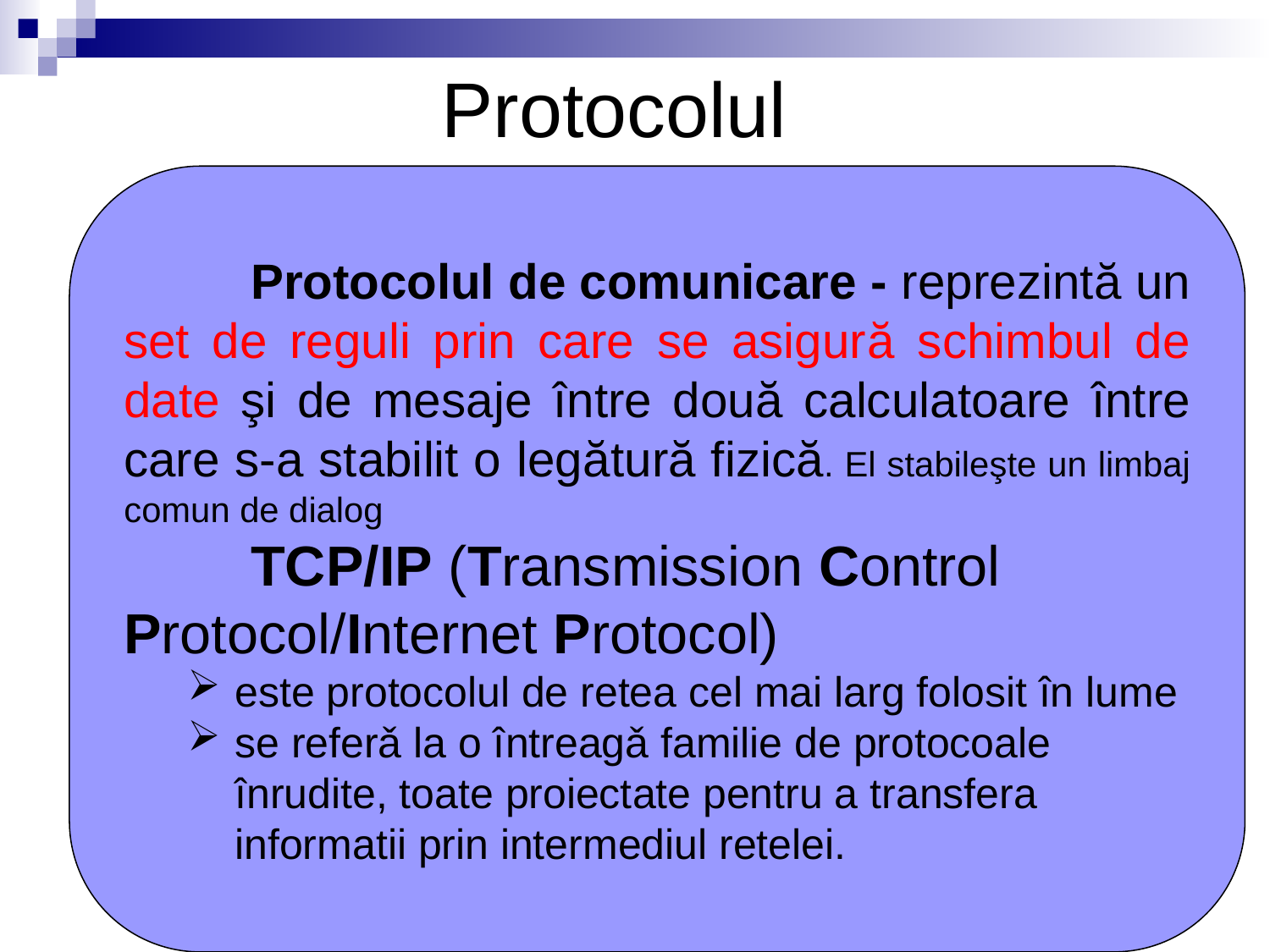

# Protocolul
	Protocolul de comunicare - reprezintă un set de reguli prin care se asigură schimbul de date şi de mesaje între două calculatoare între care s-a stabilit o legătură fizică. El stabileşte un limbaj comun de dialog
	TCP/IP (Transmission Control Protocol/Internet Protocol)
este protocolul de retea cel mai larg folosit în lume
se referǎ la o întreagǎ familie de protocoale înrudite, toate proiectate pentru a transfera informatii prin intermediul retelei.